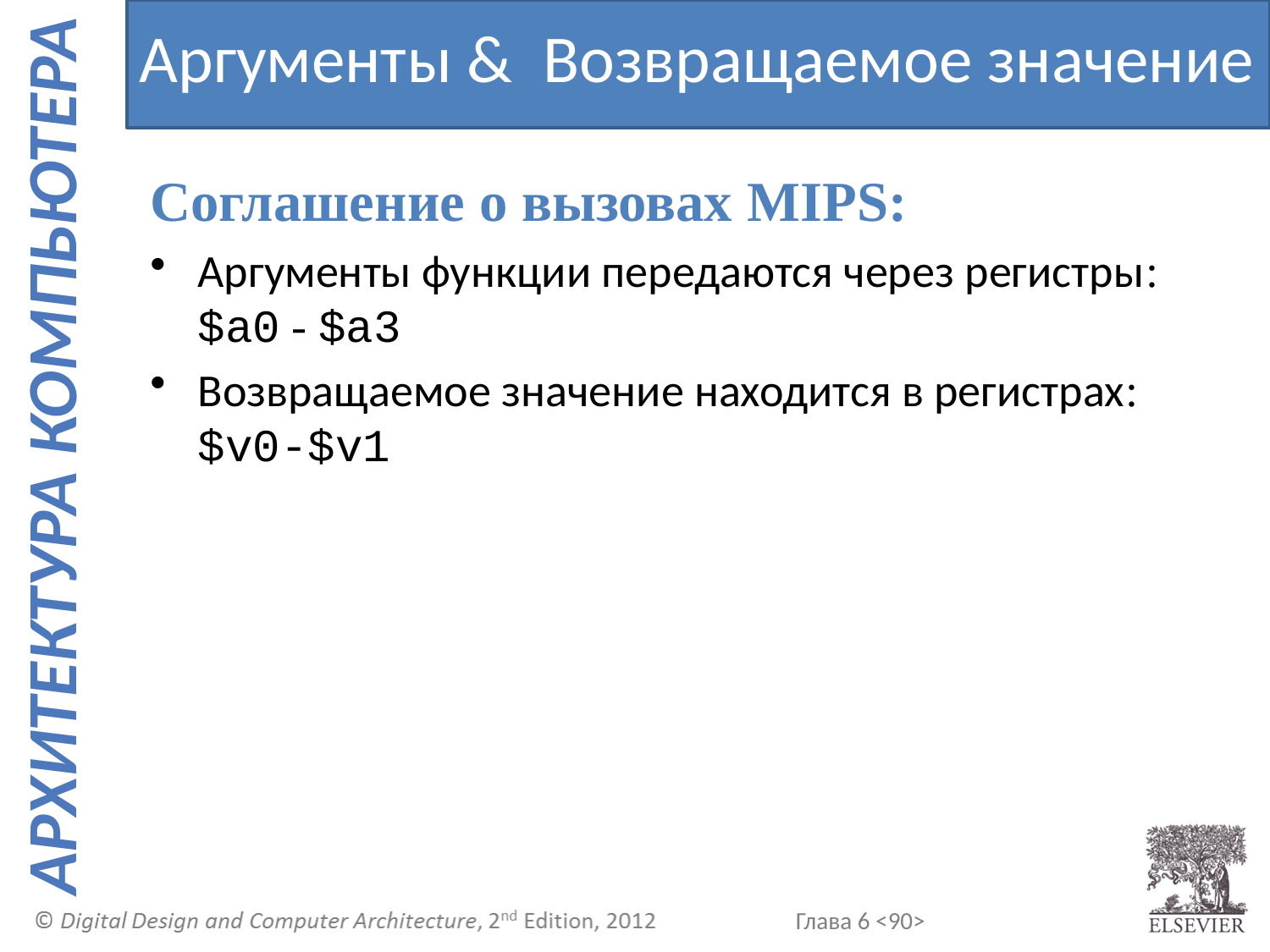

Аргументы &  Возвращаемое значение

Соглашение о вызовах MIPS:
Аргументы функции передаются через регистры: $a0 - $a3
Возвращаемое значение находится в регистрах: $v0-$v1